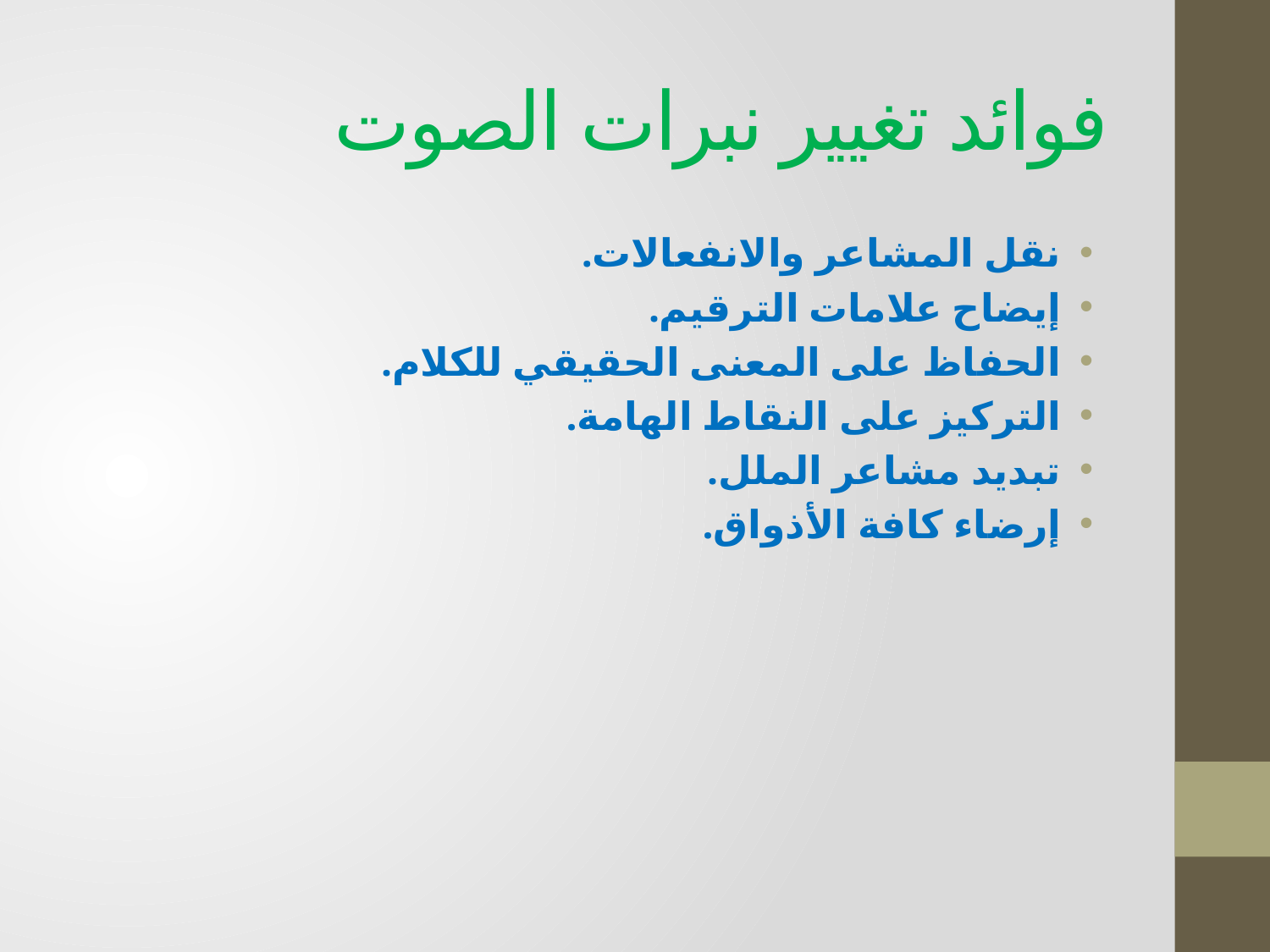

# فوائد تغيير نبرات الصوت
نقل المشاعر والانفعالات.
إيضاح علامات الترقيم.
الحفاظ على المعنى الحقيقي للكلام.
التركيز على النقاط الهامة.
تبديد مشاعر الملل.
إرضاء كافة الأذواق.